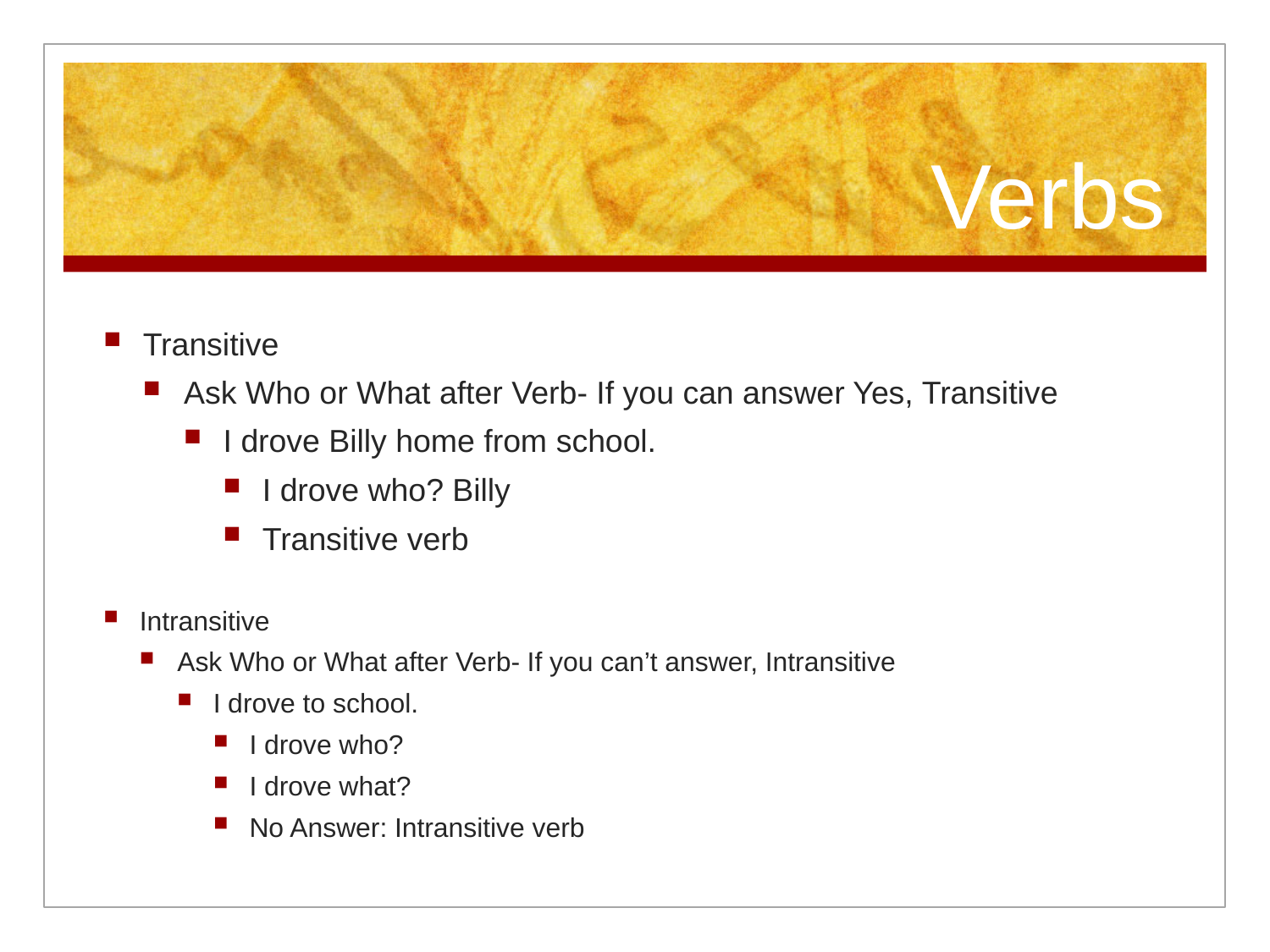

# Verbs
Transitive
Ask Who or What after Verb- If you can answer Yes, Transitive
I drove Billy home from school.
I drove who? Billy
Transitive verb
Intransitive
Ask Who or What after Verb- If you can’t answer, Intransitive
I drove to school.
I drove who?
I drove what?
No Answer: Intransitive verb